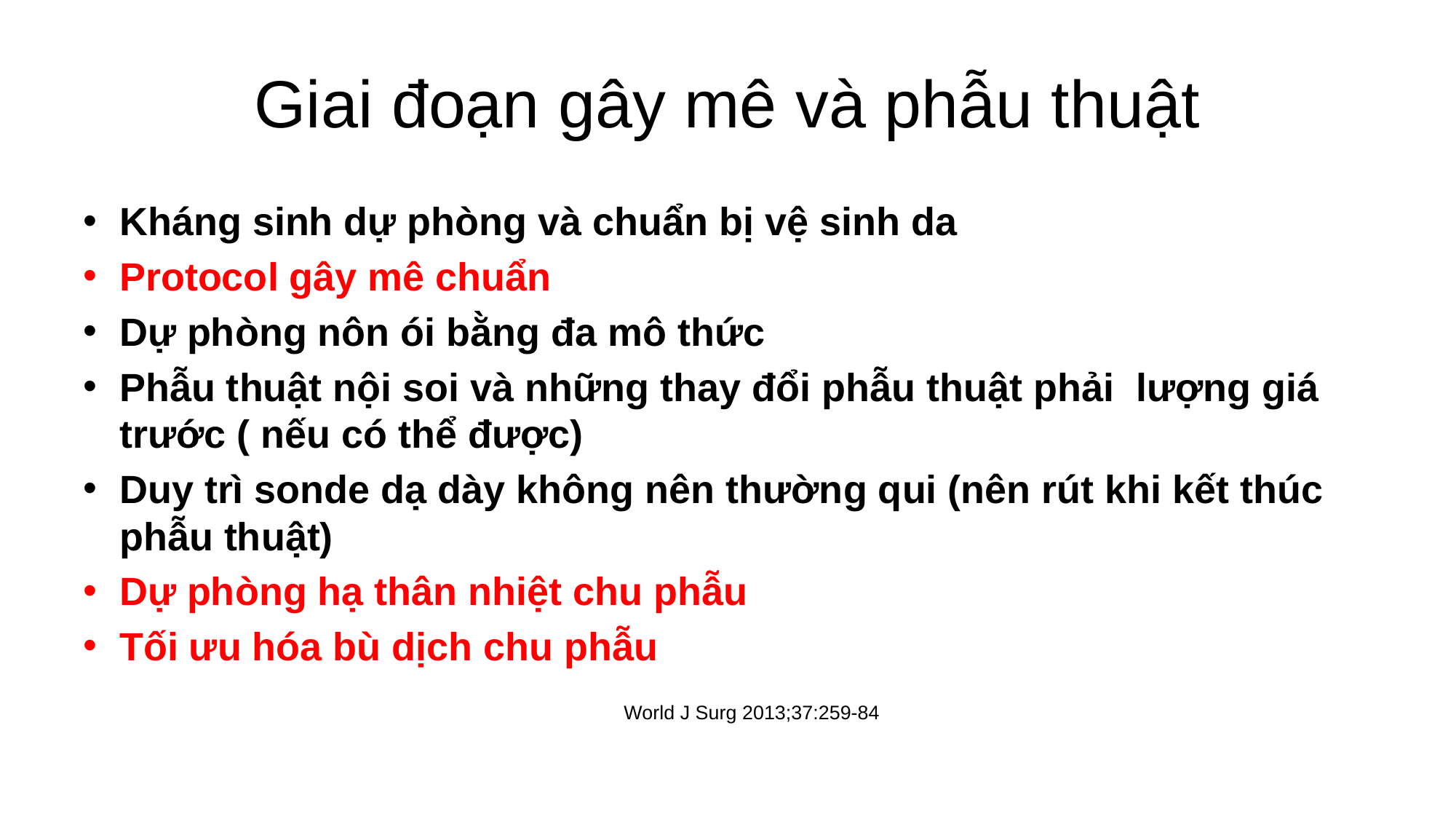

# Giai đoạn gây mê và phẫu thuật
Kháng sinh dự phòng và chuẩn bị vệ sinh da
Protocol gây mê chuẩn
Dự phòng nôn ói bằng đa mô thức
Phẫu thuật nội soi và những thay đổi phẫu thuật phải  lượng giá trước ( nếu có thể được)
Duy trì sonde dạ dày không nên thường qui (nên rút khi kết thúc phẫu thuật)
Dự phòng hạ thân nhiệt chu phẫu
Tối ưu hóa bù dịch chu phẫu

                                                                                                   World J Surg 2013;37:259-84